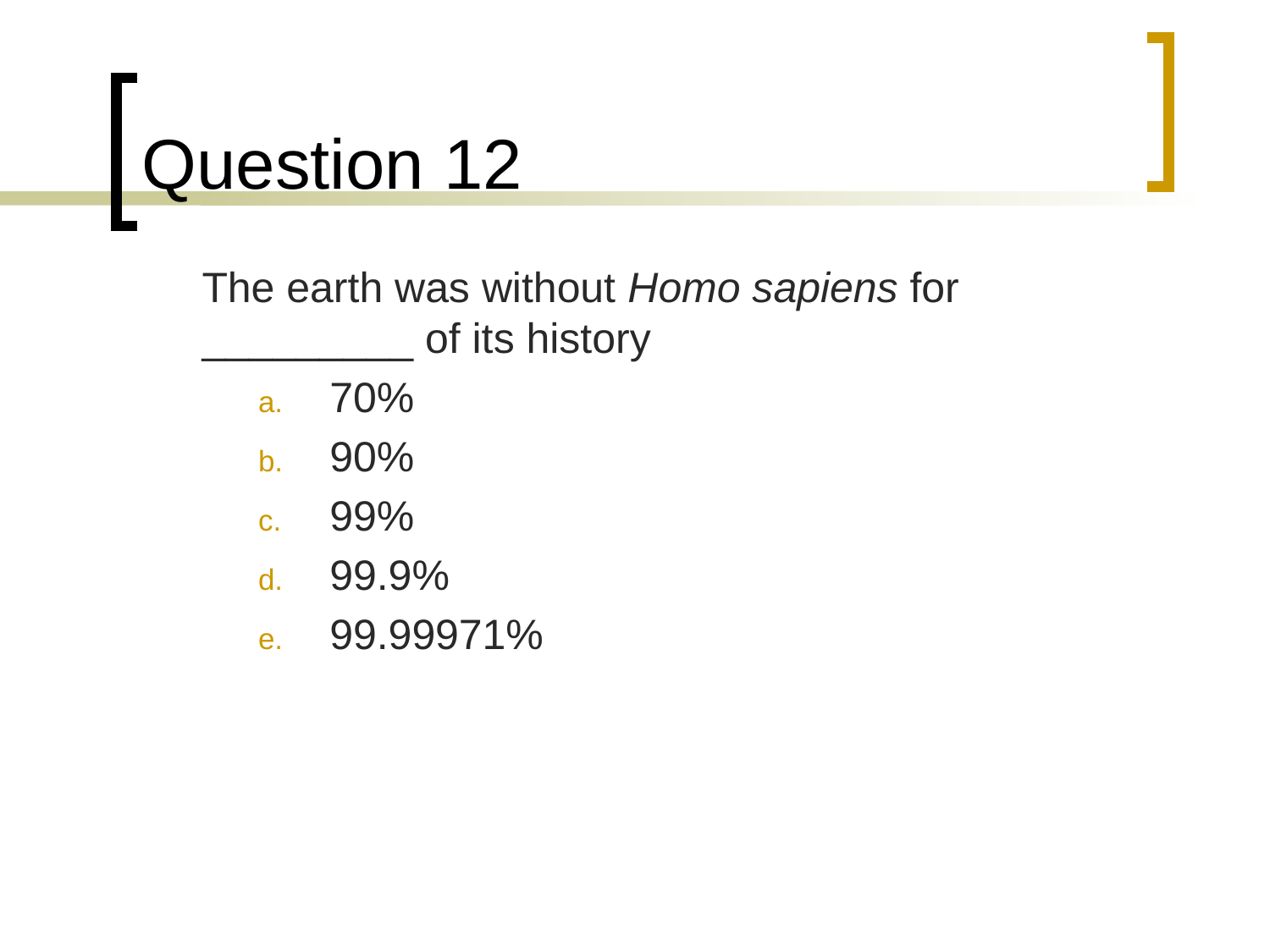

# Question 12
	The earth was without Homo sapiens for _________ of its history
70%
90%
99%
99.9%
99.99971%